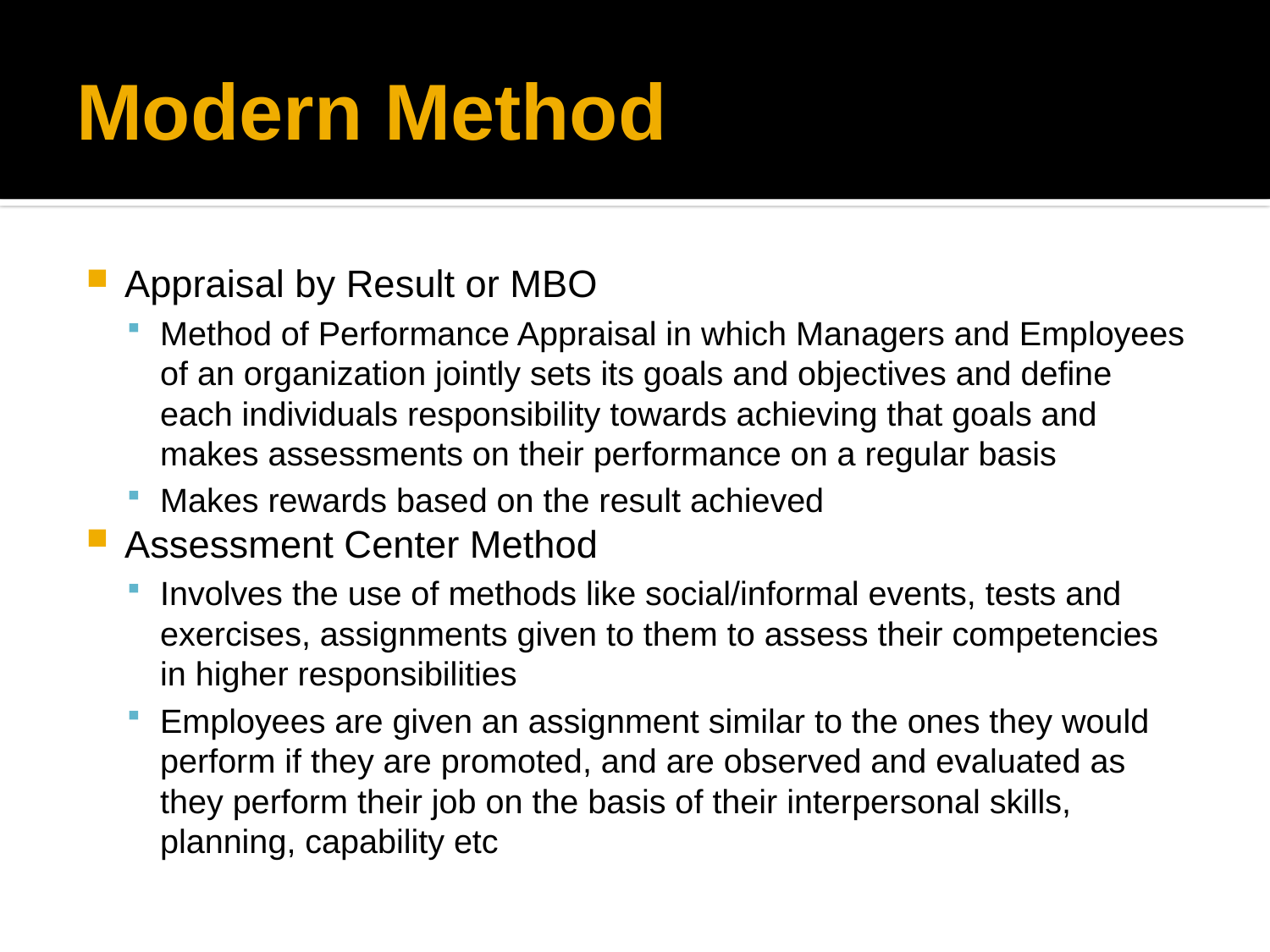

# Modern Method
Appraisal by Result or MBO
Method of Performance Appraisal in which Managers and Employees of an organization jointly sets its goals and objectives and define each individuals responsibility towards achieving that goals and makes assessments on their performance on a regular basis
Makes rewards based on the result achieved
Assessment Center Method
Involves the use of methods like social/informal events, tests and exercises, assignments given to them to assess their competencies in higher responsibilities
Employees are given an assignment similar to the ones they would perform if they are promoted, and are observed and evaluated as they perform their job on the basis of their interpersonal skills, planning, capability etc